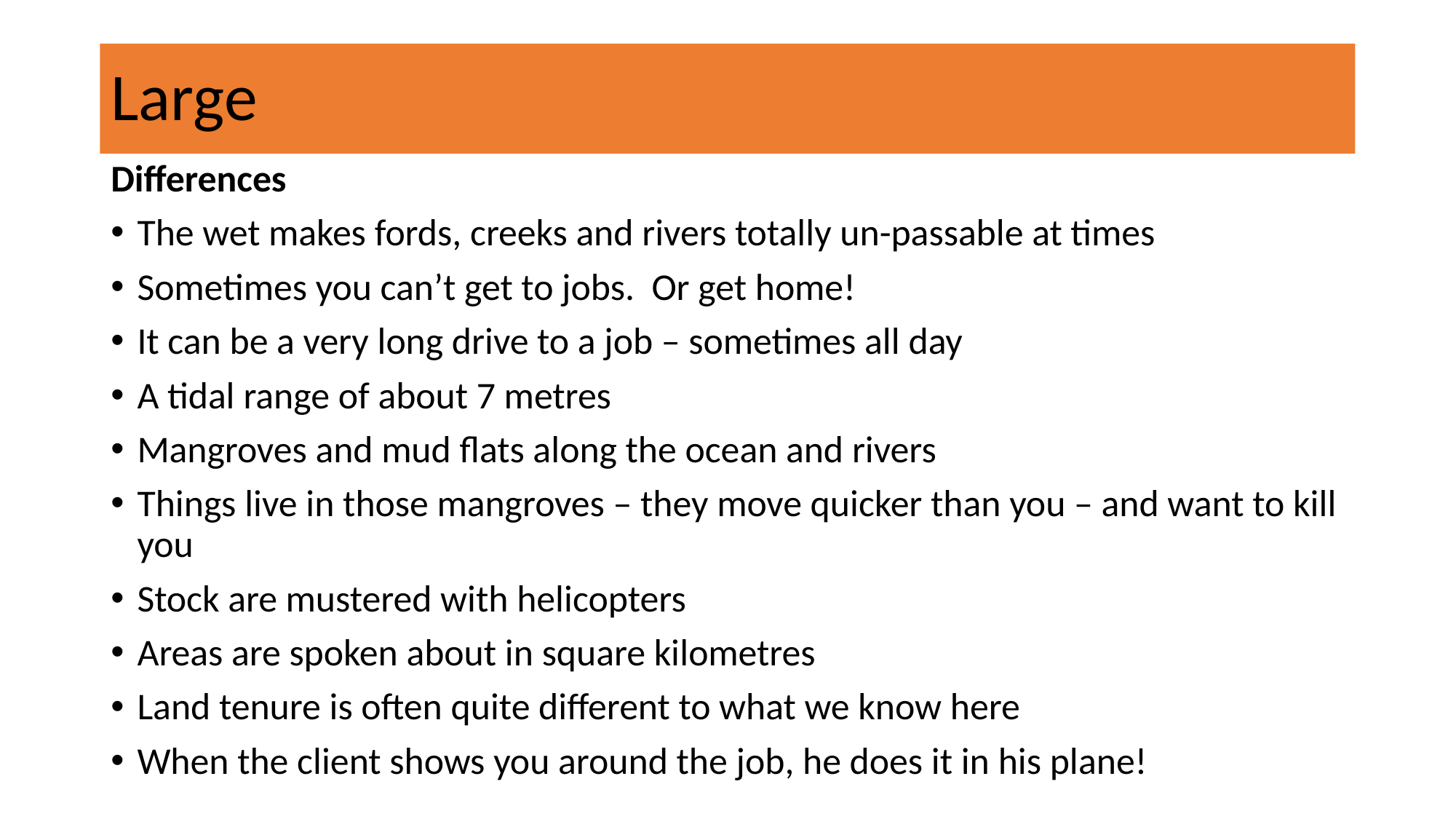

# Large
Differences
The wet makes fords, creeks and rivers totally un-passable at times
Sometimes you can’t get to jobs.  Or get home!
It can be a very long drive to a job – sometimes all day
A tidal range of about 7 metres
Mangroves and mud flats along the ocean and rivers
Things live in those mangroves – they move quicker than you – and want to kill you
Stock are mustered with helicopters
Areas are spoken about in square kilometres
Land tenure is often quite different to what we know here
When the client shows you around the job, he does it in his plane!